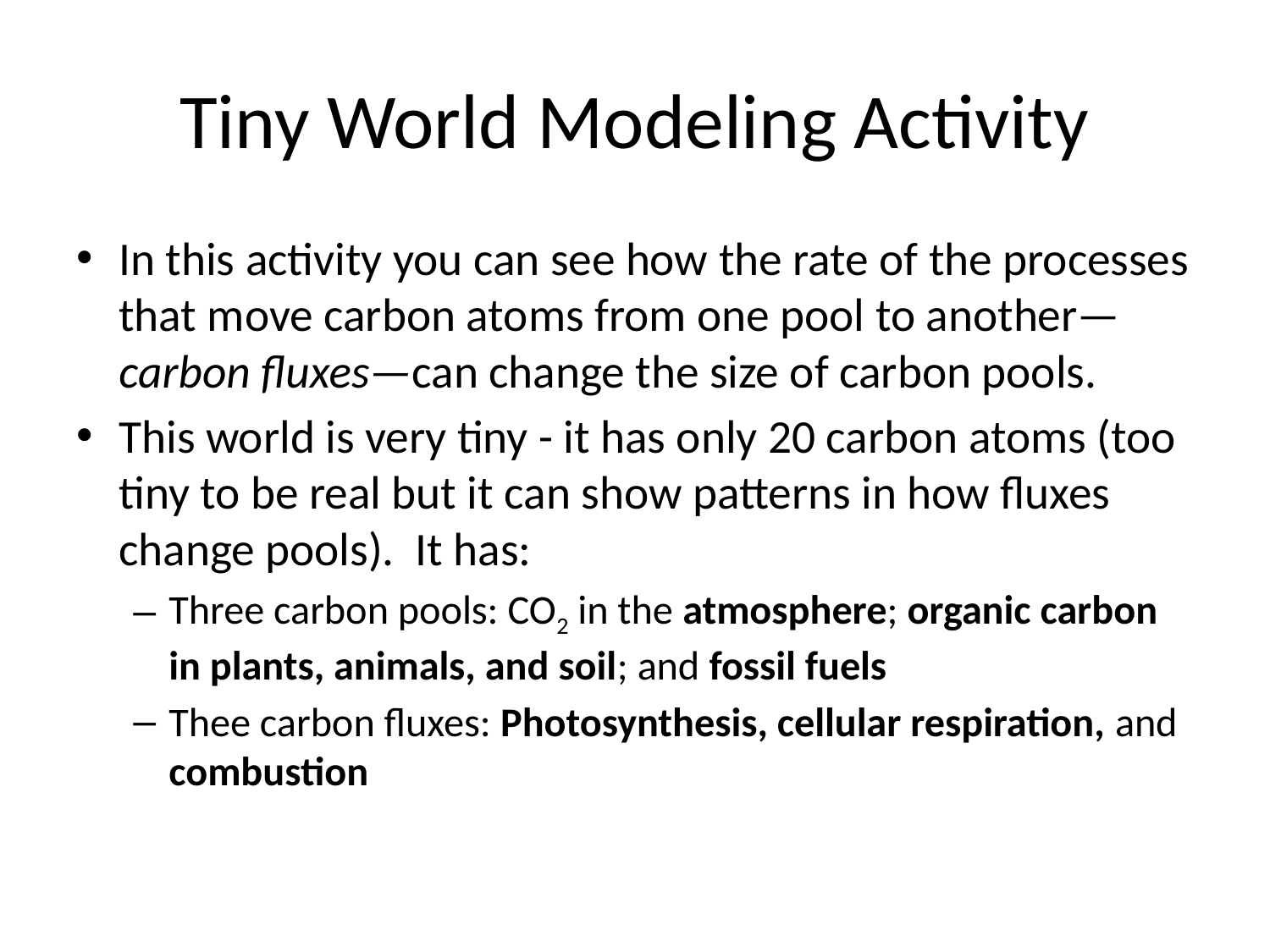

# Tiny World Modeling Activity
In this activity you can see how the rate of the processes that move carbon atoms from one pool to another—carbon fluxes—can change the size of carbon pools.
This world is very tiny - it has only 20 carbon atoms (too tiny to be real but it can show patterns in how fluxes change pools).  It has:
Three carbon pools: CO2 in the atmosphere; organic carbon in plants, animals, and soil; and fossil fuels
Thee carbon fluxes: Photosynthesis, cellular respiration, and combustion